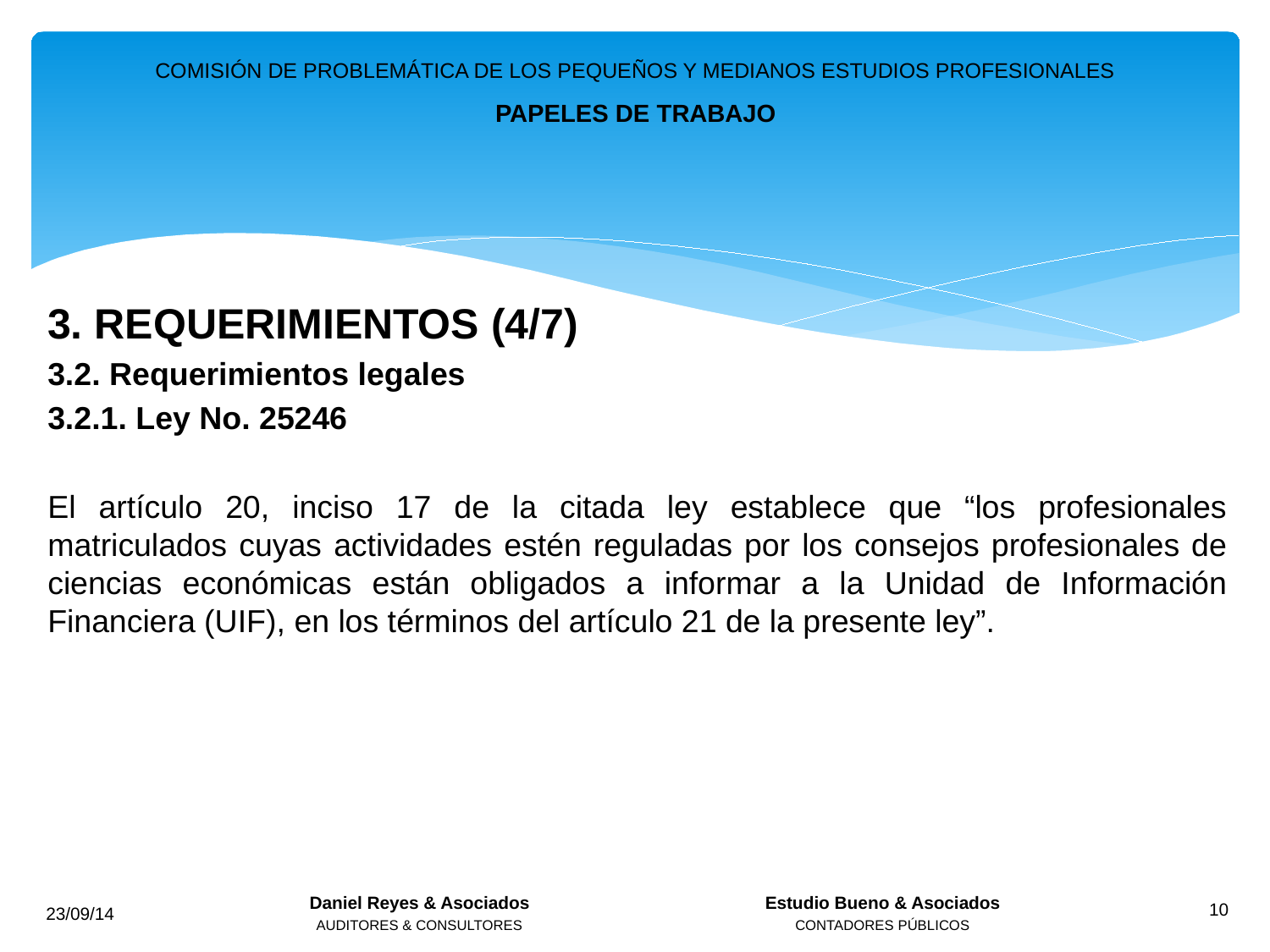

COMISIÓN DE PROBLEMÁTICA DE LOS PEQUEÑOS Y MEDIANOS ESTUDIOS PROFESIONALES
PAPELES DE TRABAJO
3. REQUERIMIENTOS (4/7)
3.2. Requerimientos legales
3.2.1. Ley No. 25246

El artículo 20, inciso 17 de la citada ley establece que “los profesionales matriculados cuyas actividades estén reguladas por los consejos profesionales de ciencias económicas están obligados a informar a la Unidad de Información Financiera (UIF), en los términos del artículo 21 de la presente ley”.

Daniel Reyes & Asociados
AUDITORES & CONSULTORES
Estudio Bueno & Asociados
CONTADORES PÚBLICOS
23/09/14
10